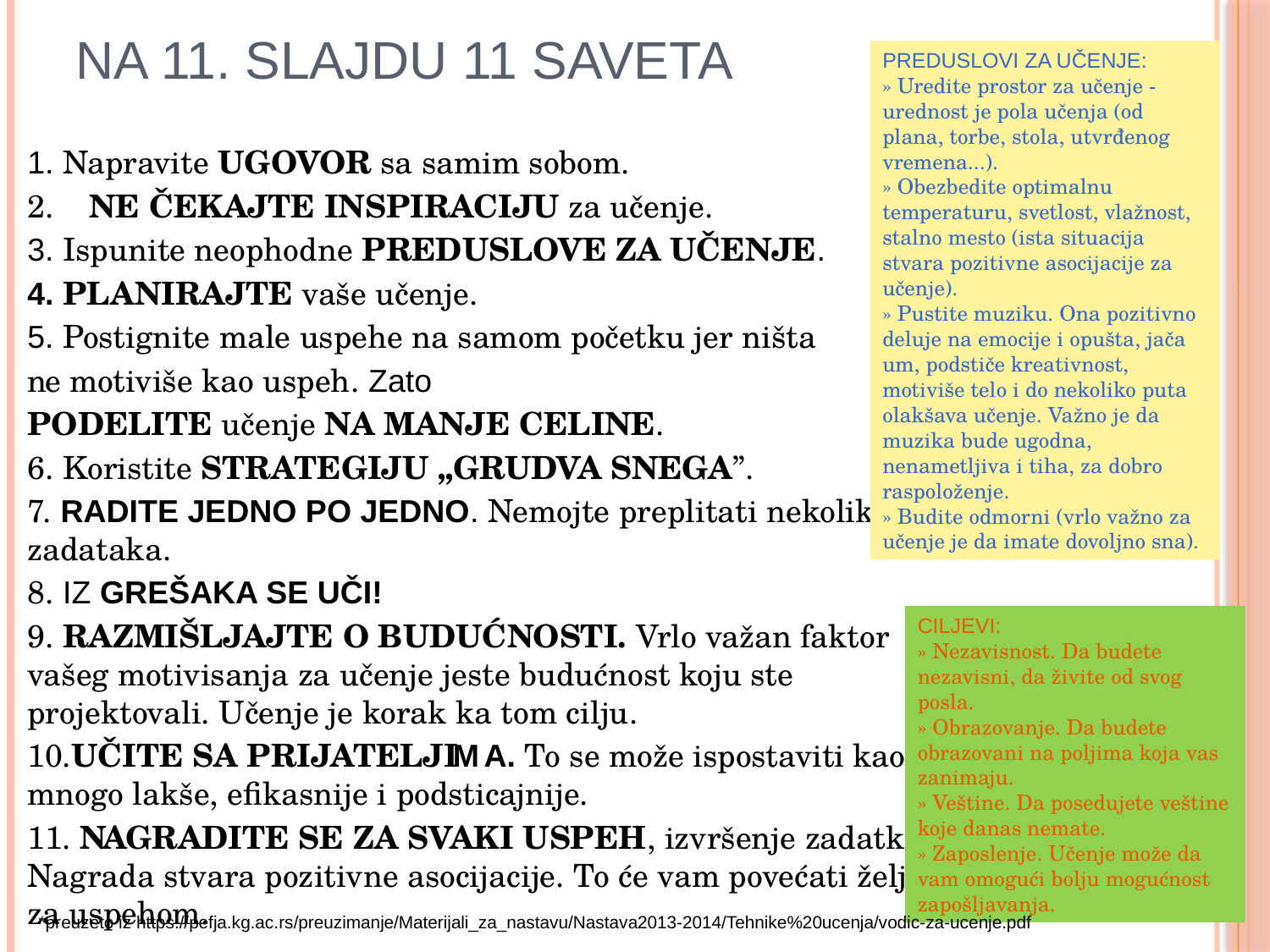

# NA 11. SLAJDU 11 SAVETA
PREDUSLOVI ZA UČENJE:
» Uredite prostor za učenje - urednost je pola učenja (od plana, torbe, stola, utvrđenog vremena...).
» Obezbedite optimalnu temperaturu, svetlost, vlažnost, stalno mesto (ista situacija stvara pozitivne asocijacije za učenje).
» Pustite muziku. Ona pozitivno deluje na emocije i opušta, jača um, podstiče kreativnost, motiviše telo i do nekoliko puta olakšava učenje. Važno je da muzika bude ugodna, nenametljiva i tiha, za dobro raspoloženje.
» Budite odmorni (vrlo važno za učenje je da imate dovoljno sna).
1. Napravite UGOVOR sa samim sobom.
2.    NE ČEKAJTE INSPIRACIJU za učenje.
3. Ispunite neophodne PREDUSLOVE ZA UČENJE.
4. PLANIRAJTE vaše učenje.
5. Postignite male uspehe na samom početku jer ništa
ne motiviše kao uspeh. Zato
PODELITE učenje NA MANJE CELINE.
6. Koristite STRATEGIJU „GRUDVA SNEGA”.
7. RADITE JEDNO PO JEDNO. Nemojte preplitati nekoliko zadataka.
8. IZ GREŠAKA SE UČI!
9. RAZMIŠLJAJTE O BUDUĆNOSTI. Vrlo važan faktor vašeg motivisanja za učenje jeste budućnost koju ste projektovali. Učenje je korak ka tom cilju.
10.UČITE SA PRIJATELJIMA. To se može ispostaviti kao mnogo lakše, efikasnije i podsticajnije.
11. NAGRADITE SE ZA SVAKI USPEH, izvršenje zadatka. Nagrada stvara pozitivne asocijacije. To će vam povećati želju za uspehom.
CILJEVI:
» Nezavisnost. Da budete nezavisni, da živite od svog posla.
» Obrazovanje. Da budete obrazovani na poljima koja vas zanimaju.
» Veštine. Da posedujete veštine koje danas nemate.
» Zaposlenje. Učenje može da vam omogući bolju mogućnost zapošljavanja.
*preuzeto iz https://pefja.kg.ac.rs/preuzimanje/Materijali_za_nastavu/Nastava2013-2014/Tehnike%20ucenja/vodic-za-ucenje.pdf